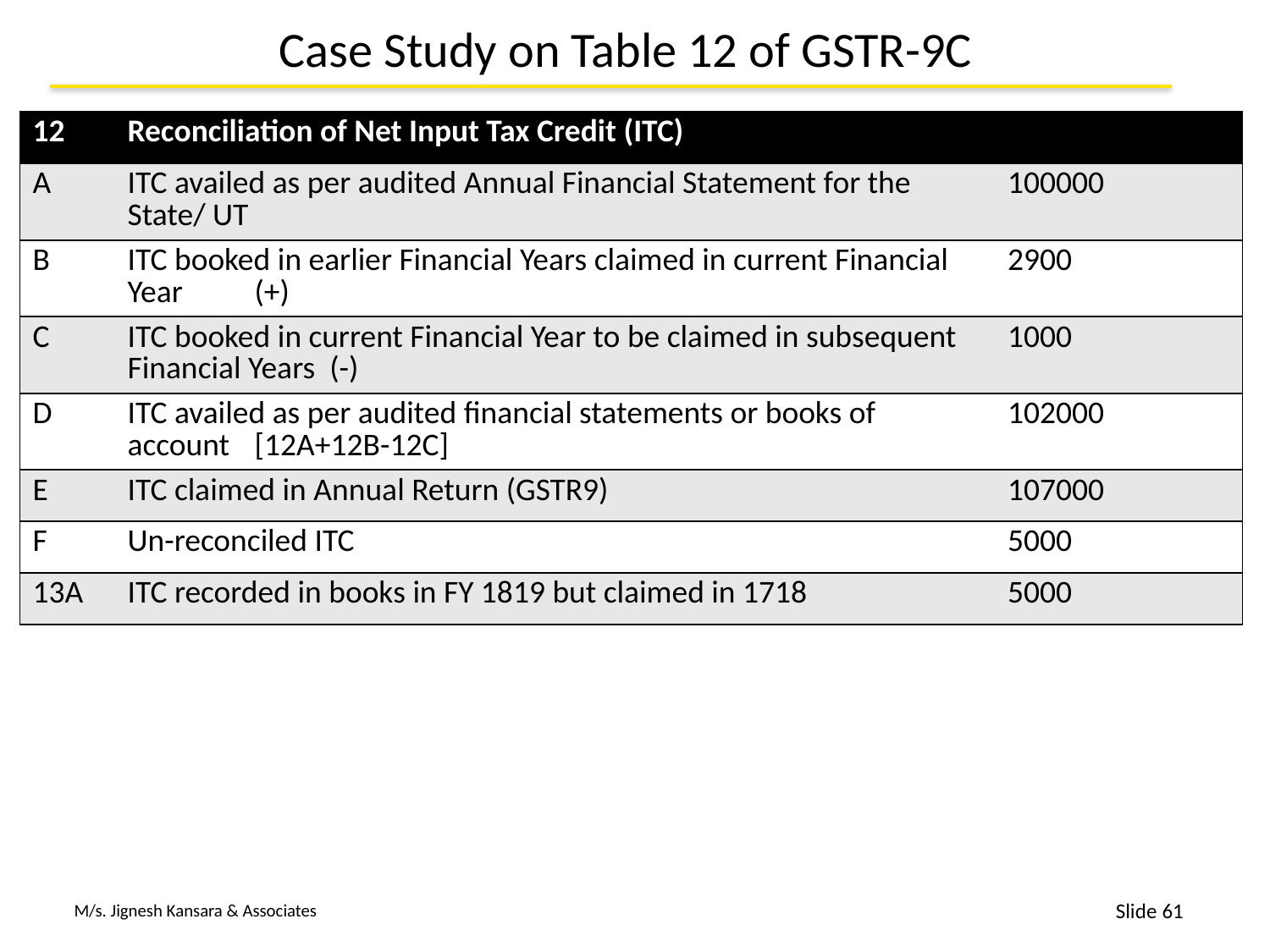

# Case Study on Table 12 of GSTR-9C
| 12 | Reconciliation of Net Input Tax Credit (ITC) |  |
| --- | --- | --- |
| A | ITC availed as per audited Annual Financial Statement for the State/ UT | 100000 |
| B | ITC booked in earlier Financial Years claimed in current Financial Year (+) | 2900 |
| C | ITC booked in current Financial Year to be claimed in subsequent Financial Years (-) | 1000 |
| D | ITC availed as per audited financial statements or books of account [12A+12B-12C] | 102000 |
| E | ITC claimed in Annual Return (GSTR9) | 107000 |
| F | Un-reconciled ITC | 5000 |
| 13A | ITC recorded in books in FY 1819 but claimed in 1718 | 5000 |
61